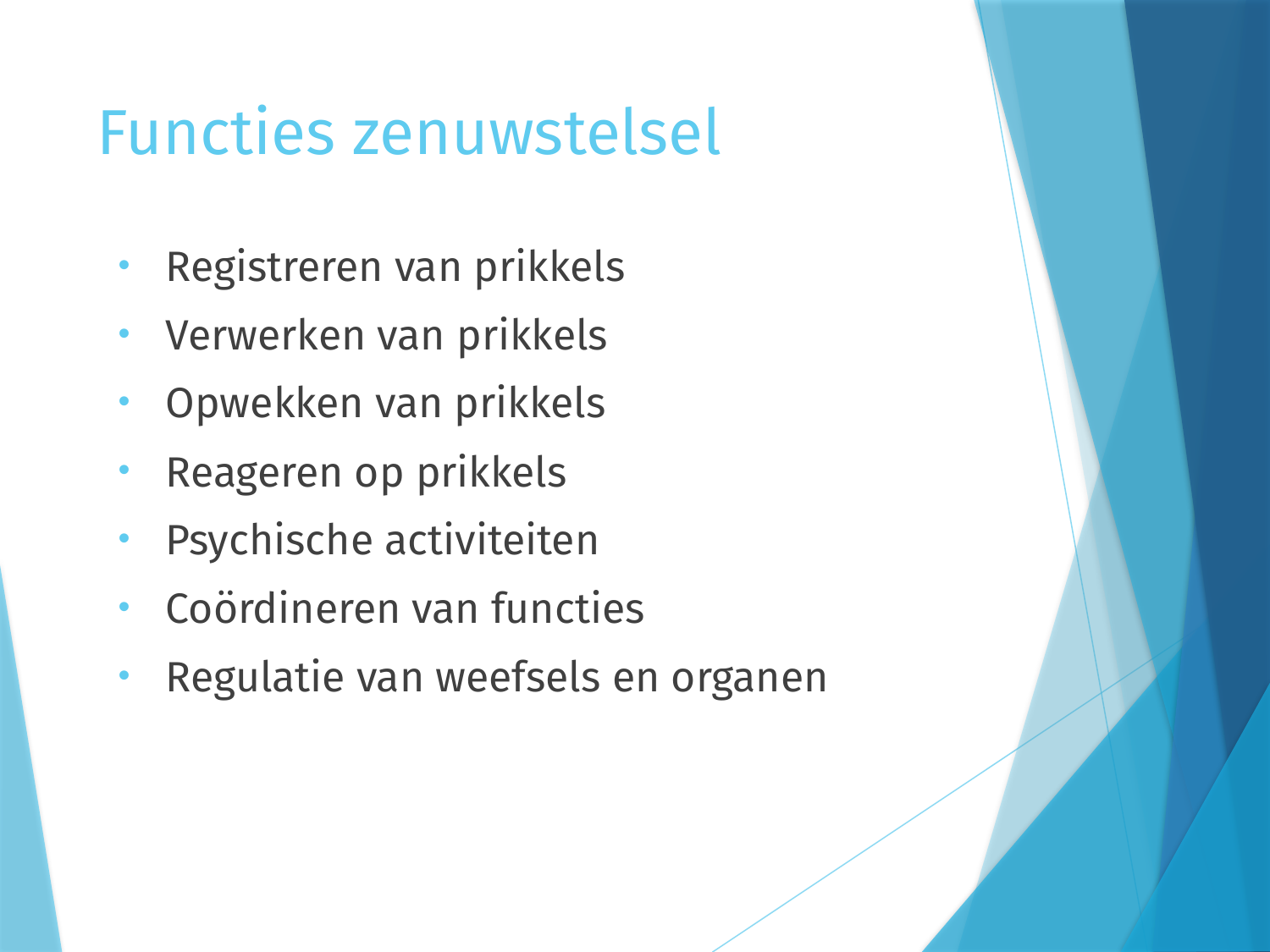

# Functies zenuwstelsel
Registreren van prikkels
Verwerken van prikkels
Opwekken van prikkels
Reageren op prikkels
Psychische activiteiten
Coördineren van functies
Regulatie van weefsels en organen